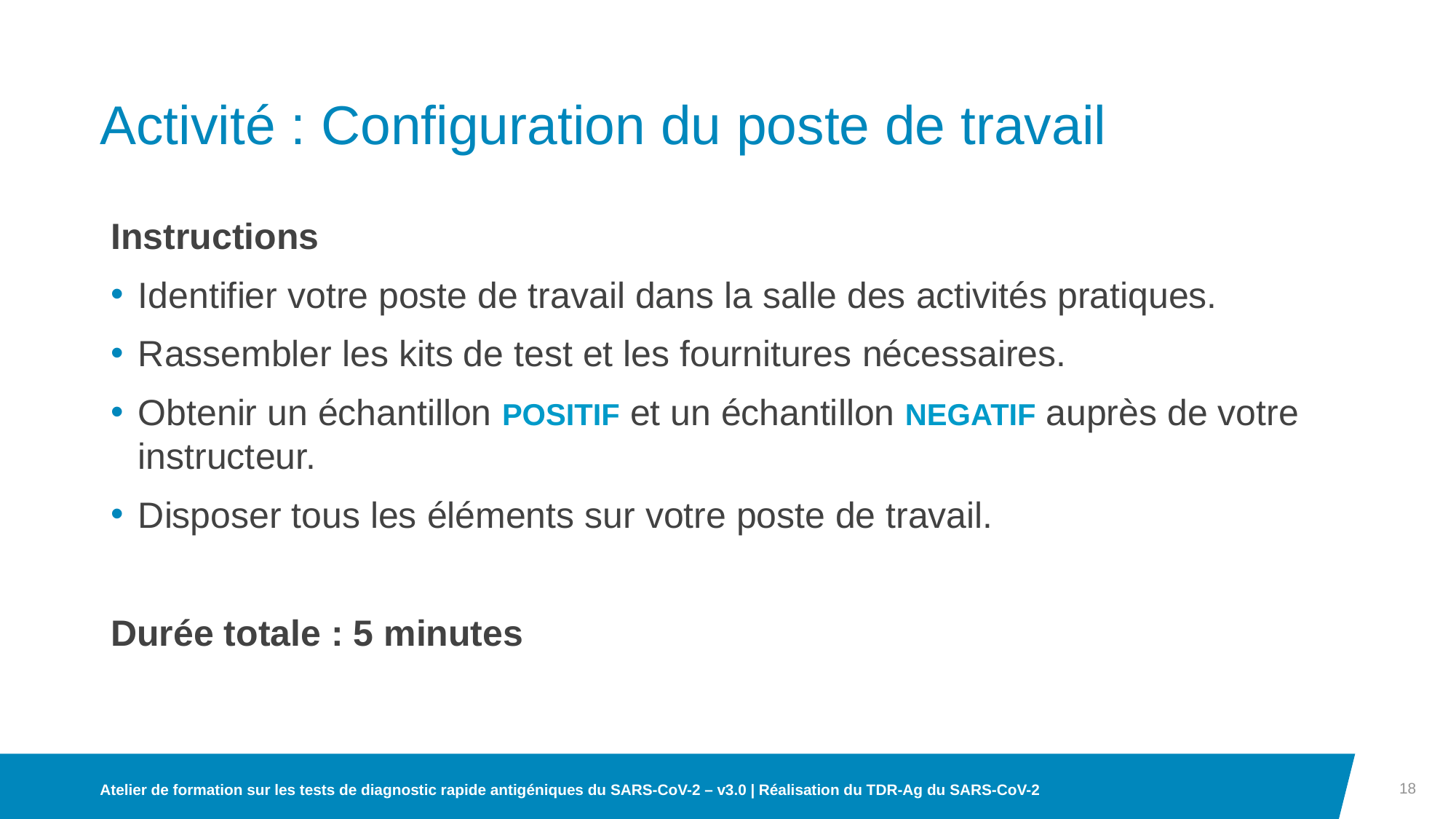

# Activité : Configuration du poste de travail
Instructions
Identifier votre poste de travail dans la salle des activités pratiques.
Rassembler les kits de test et les fournitures nécessaires.
Obtenir un échantillon POSITIF et un échantillon NEGATIF auprès de votre instructeur.
Disposer tous les éléments sur votre poste de travail.

Durée totale : 5 minutes

18
Atelier de formation sur les tests de diagnostic rapide antigéniques du SARS-CoV-2 – v3.0 | Réalisation du TDR-Ag du SARS-CoV-2